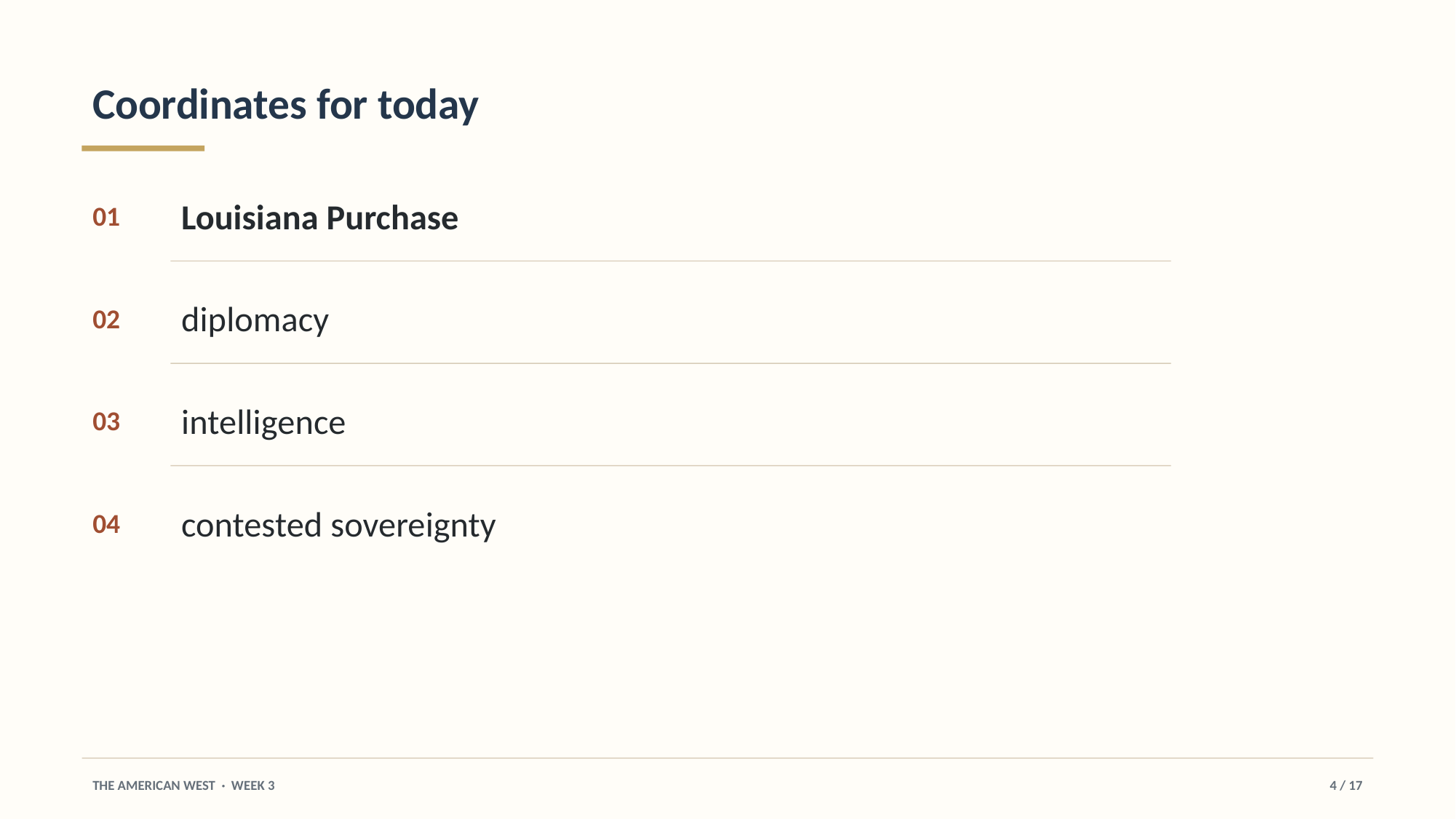

Coordinates for today

Louisiana Purchase
01

diplomacy
02

intelligence
03

contested sovereignty
04

THE AMERICAN WEST  ·  WEEK 3
4 / 17